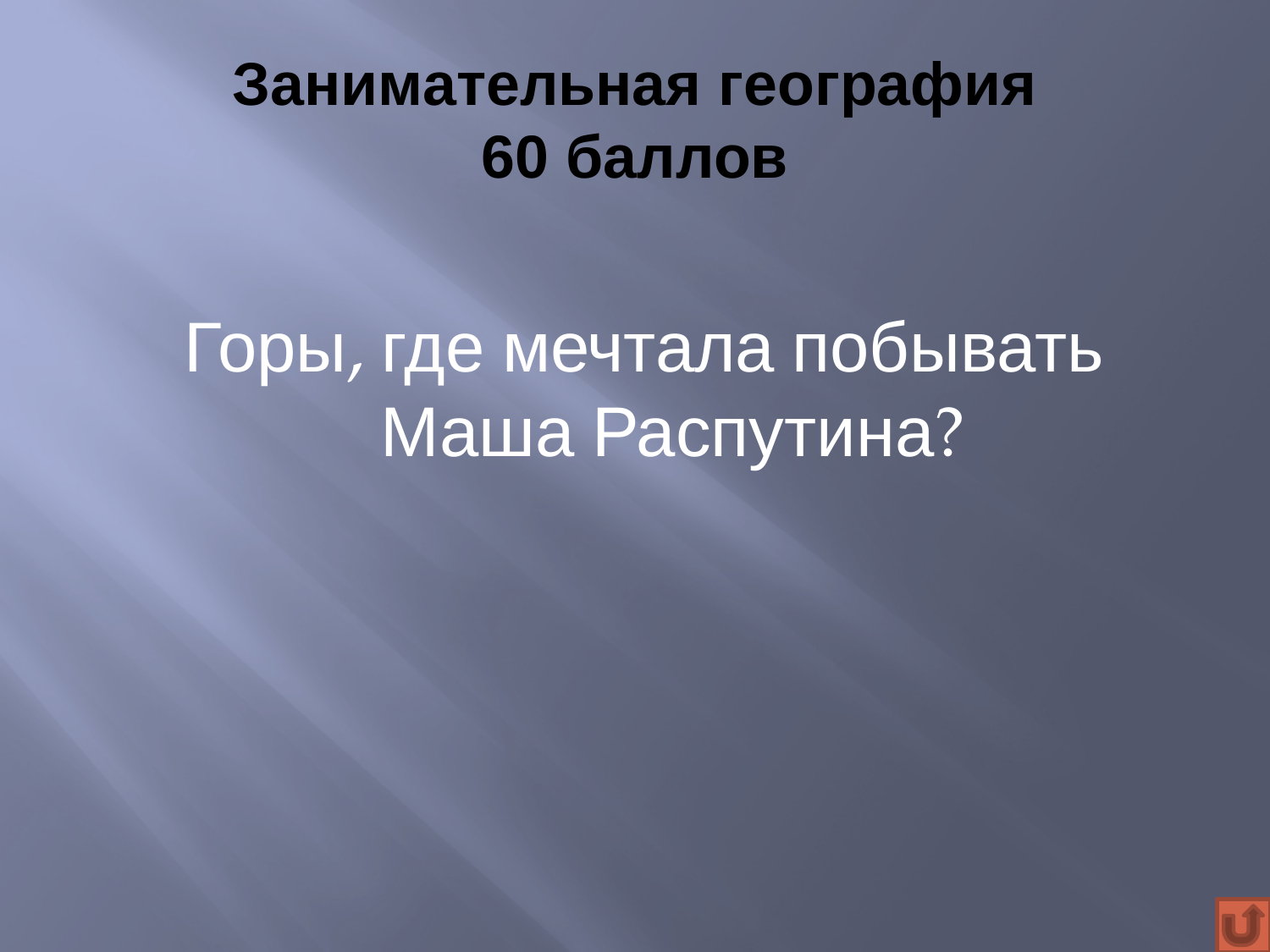

# Занимательная география 60 баллов

Горы, где мечтала побывать Маша Распутина?